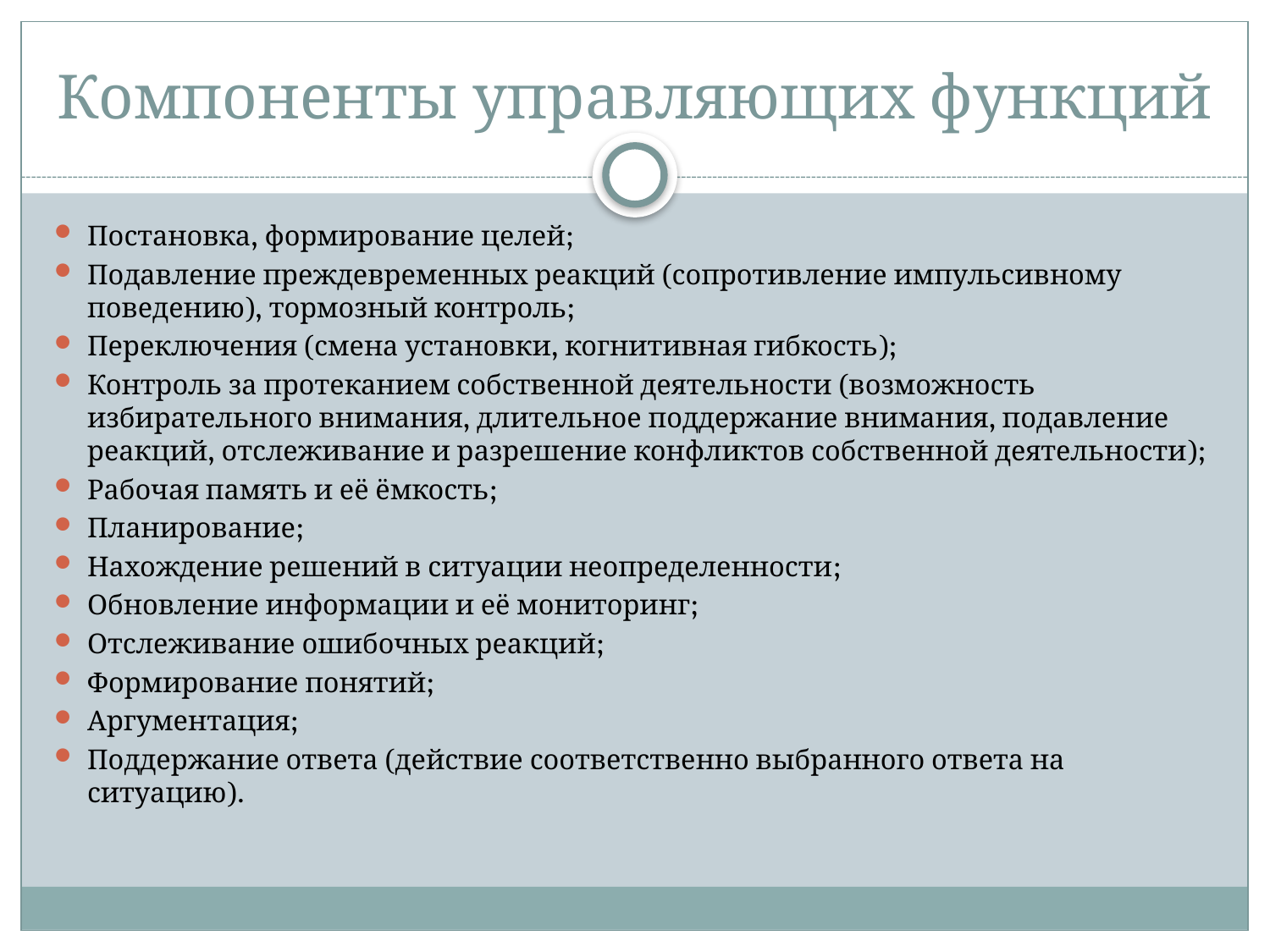

# Компоненты управляющих функций
Постановка, формирование целей;
Подавление преждевременных реакций (сопротивление импульсивному поведению), тормозный контроль;
Переключения (смена установки, когнитивная гибкость);
Контроль за протеканием собственной деятельности (возможность избирательного внимания, длительное поддержание внимания, подавление реакций, отслеживание и разрешение конфликтов собственной деятельности);
Рабочая память и её ёмкость;
Планирование;
Нахождение решений в ситуации неопределенности;
Обновление информации и её мониторинг;
Отслеживание ошибочных реакций;
Формирование понятий;
Аргументация;
Поддержание ответа (действие соответственно выбранного ответа на ситуацию).